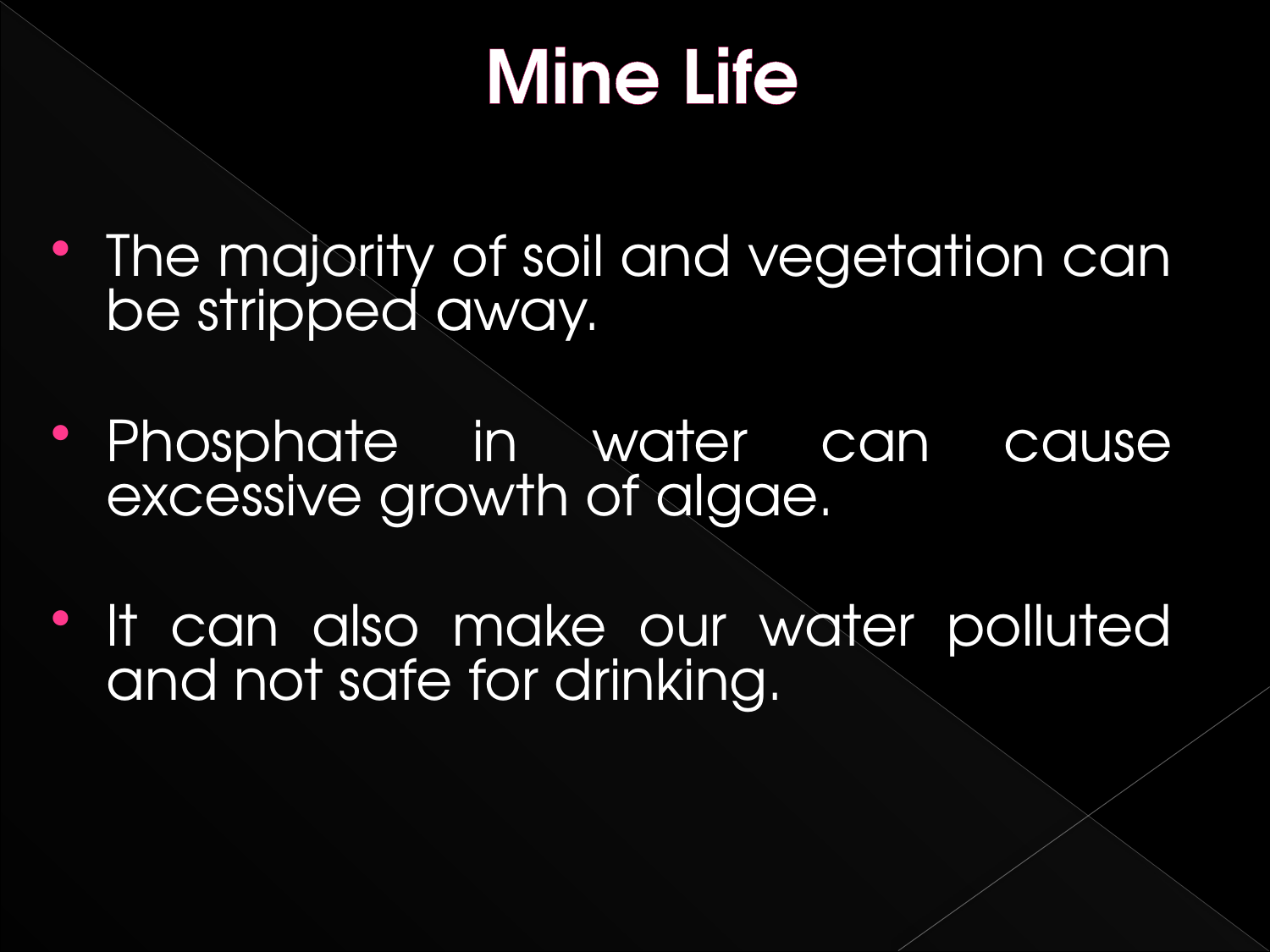

# Mine Life

The majority of soil and vegetation can be stripped away.

Phosphate in water can cause excessive growth of algae.

It can also make our water polluted and not safe for drinking.